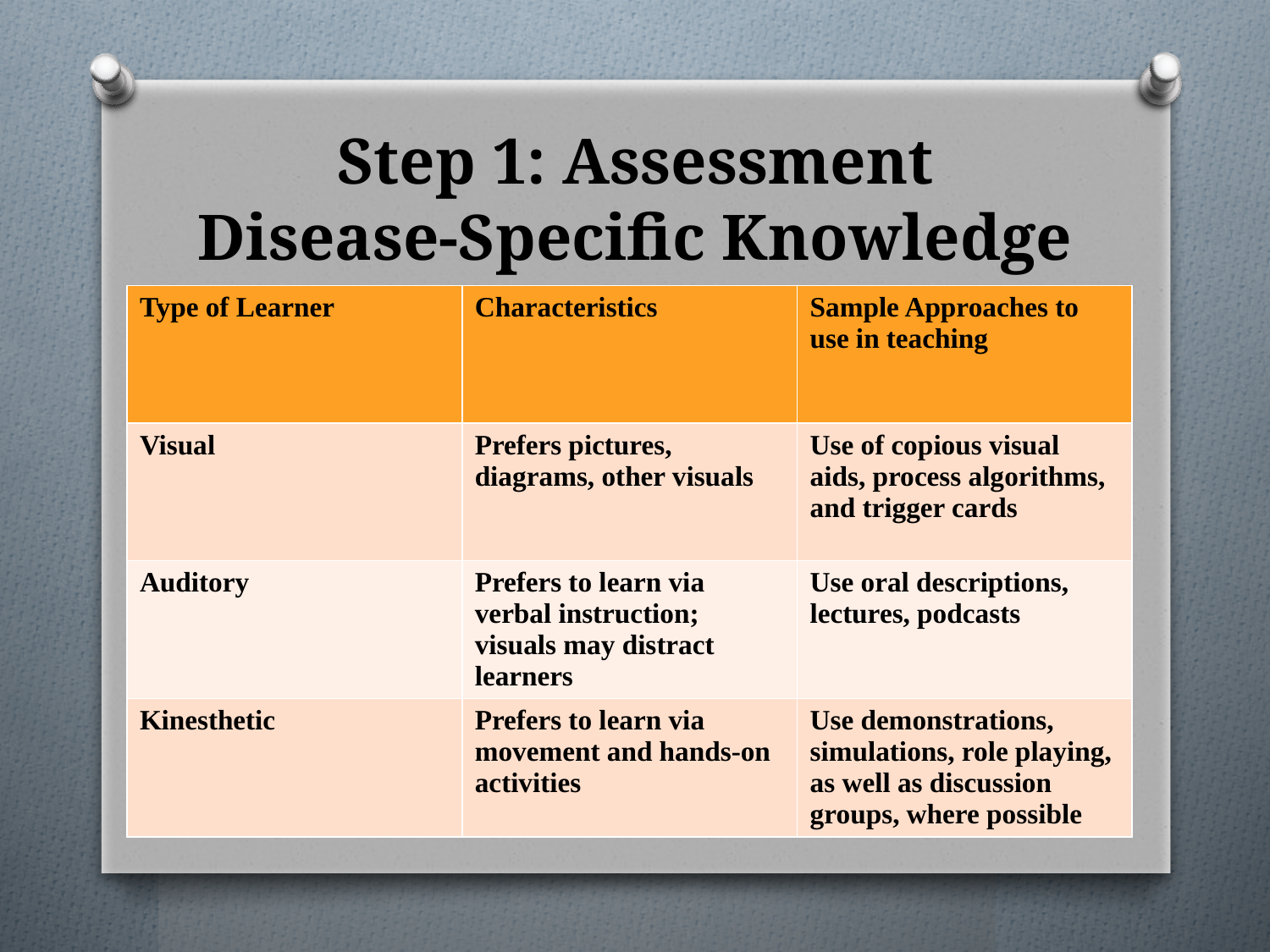

# Step 1: Assessment Disease-Specific Knowledge
| Type of Learner | Characteristics | Sample Approaches to use in teaching |
| --- | --- | --- |
| Visual | Prefers pictures, diagrams, other visuals | Use of copious visual aids, process algorithms, and trigger cards |
| Auditory | Prefers to learn via verbal instruction; visuals may distract learners | Use oral descriptions, lectures, podcasts |
| Kinesthetic | Prefers to learn via movement and hands-on activities | Use demonstrations, simulations, role playing, as well as discussion groups, where possible |